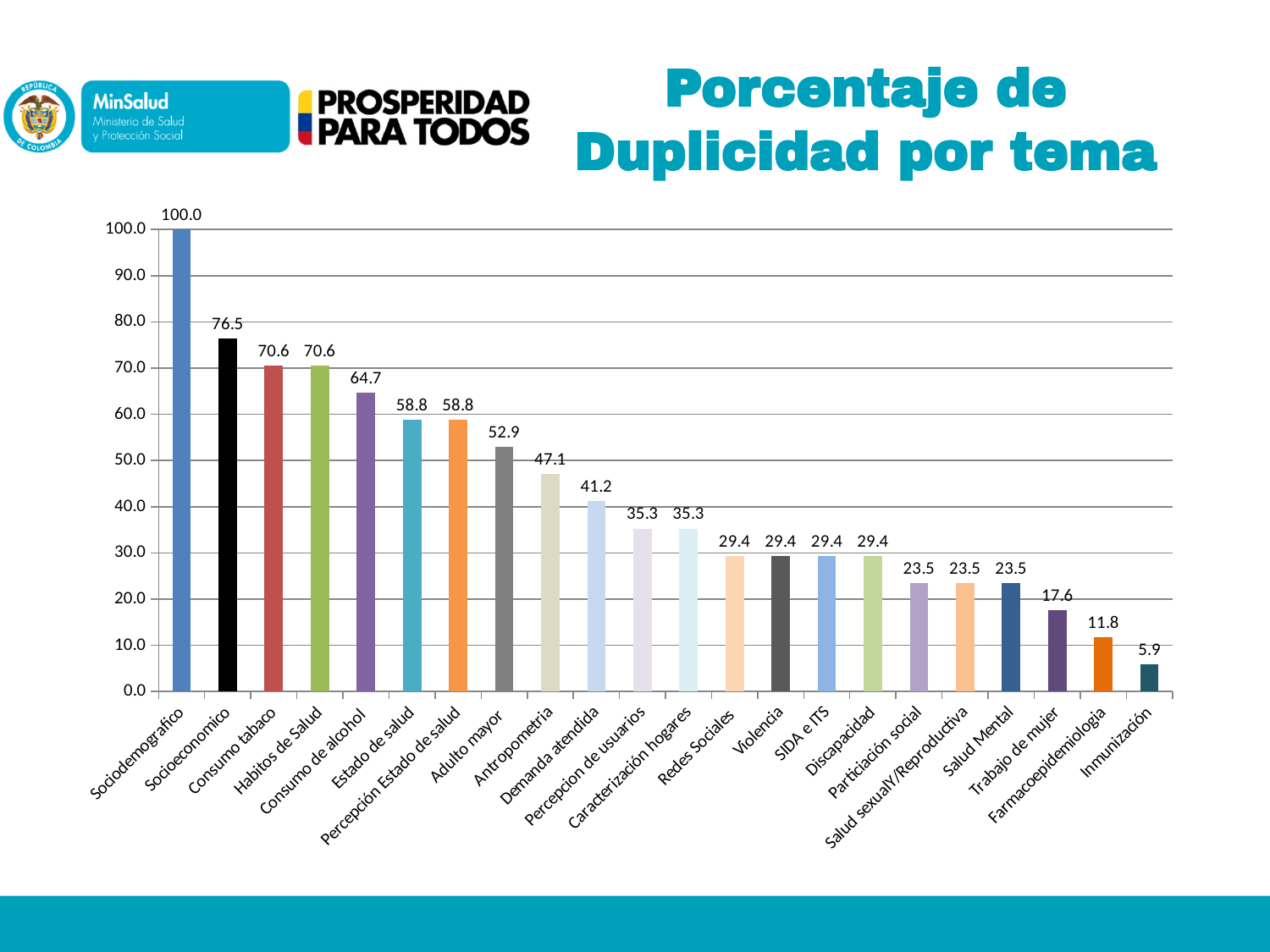

# Porcentaje de Duplicidad por tema

### Chart

| Category | % DE REPETITIVIDAD |
|---|---|
| Sociodemografico | 100.0 |
| Socioeconomico | 76.47058823529409 |
| Consumo tabaco | 70.58823529411767 |
| Habitos de Salud | 70.58823529411767 |
| Consumo de alcohol  | 64.70588235293907 |
| Estado de salud | 58.82352941176401 |
| Percepción Estado de salud | 58.82352941176401 |
| Adulto mayor  | 52.941176470588225 |
| Antropometria | 47.058823529411754 |
| Demanda atendida | 41.17647058823529 |
| Percepcion de usuarios | 35.294117647059565 |
| Caracterización hogares | 35.294117647059565 |
| Redes Sociales  | 29.411764705882355 |
| Violencia | 29.411764705882355 |
| SIDA e ITS | 29.411764705882355 |
| Discapacidad | 29.411764705882355 |
| Particiación social | 23.52941176470588 |
| Salud sexualY/Reproductiva | 23.52941176470588 |
| Salud Mental | 23.52941176470588 |
| Trabajo de mujer | 17.64705882352943 |
| Farmacoepidemiologia | 11.76470588235294 |
| Inmunización | 5.8823529411764675 |